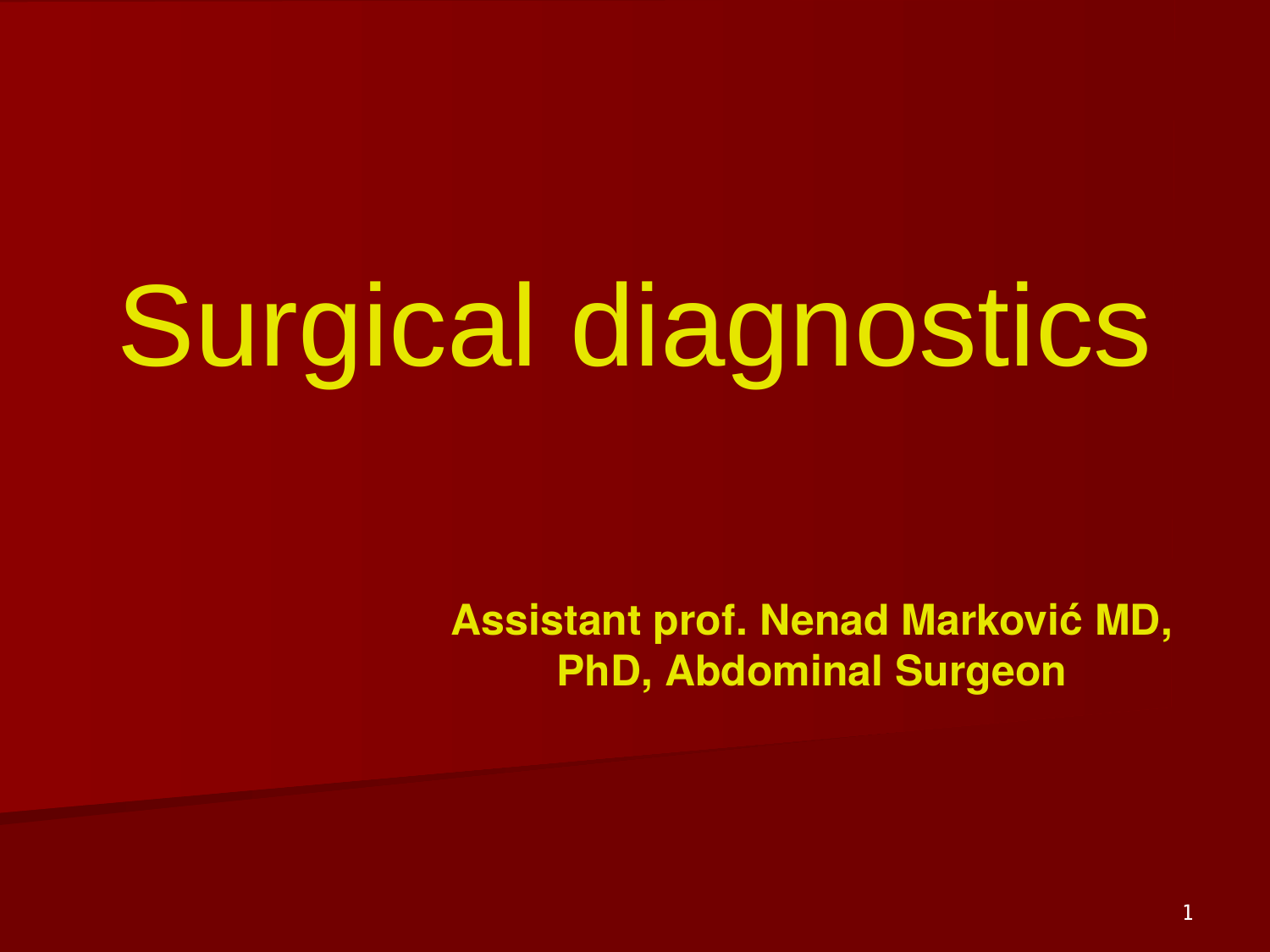

# Surgical diagnostics
Assistant prof. Nenad Marković MD, PhD, Abdominal Surgeon

1